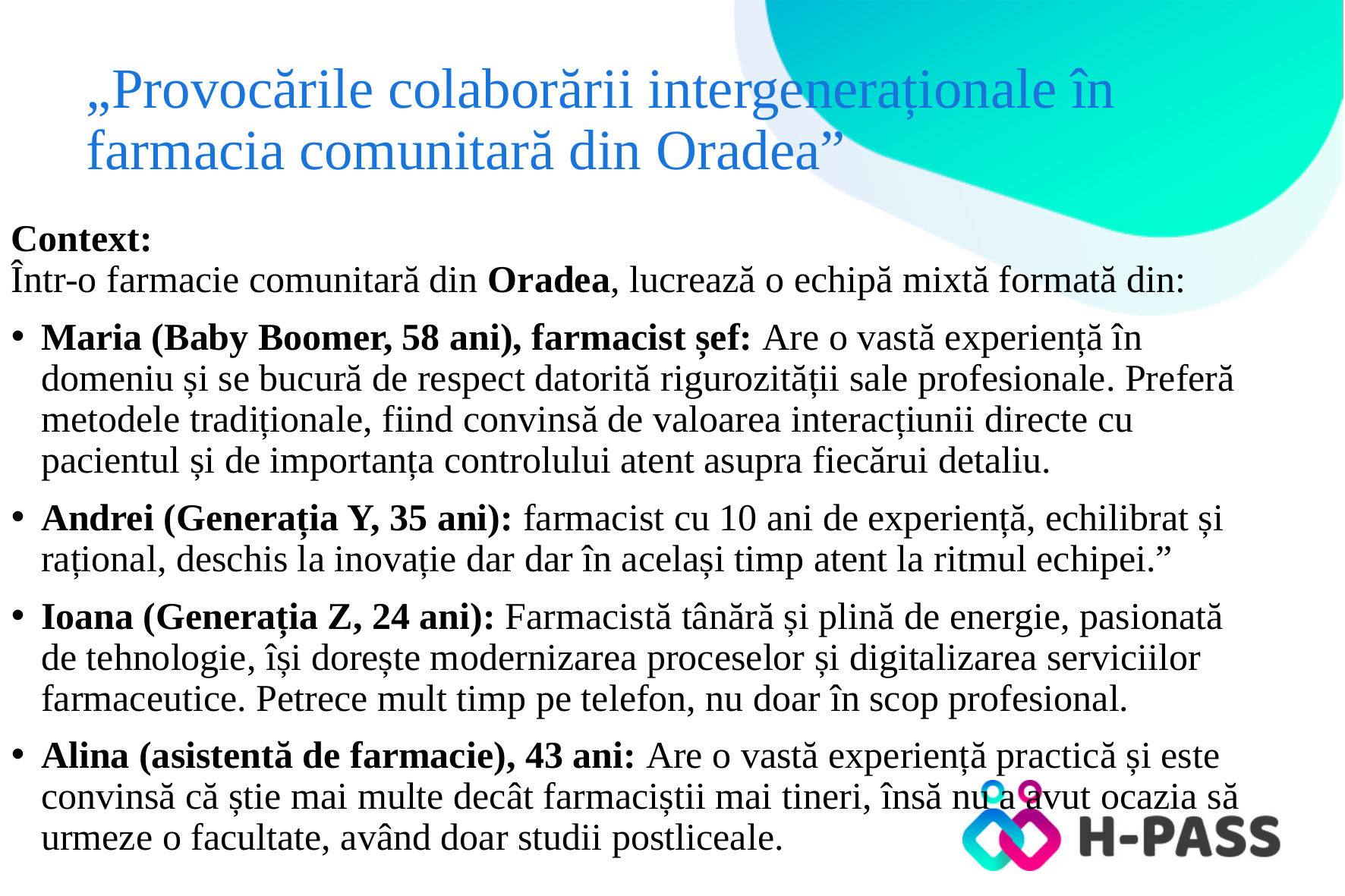

# „Provocările colaborării intergeneraționale în farmacia comunitară din Oradea”
Context:
Într-o farmacie comunitară din Oradea, lucrează o echipă mixtă formată din:
Maria (Baby Boomer, 58 ani), farmacist șef: Are o vastă experiență în domeniu și se bucură de respect datorită rigurozității sale profesionale. Preferă metodele tradiționale, fiind convinsă de valoarea interacțiunii directe cu pacientul și de importanța controlului atent asupra fiecărui detaliu.
Andrei (Generația Y, 35 ani): farmacist cu 10 ani de experiență, echilibrat și rațional, deschis la inovație dar dar în același timp atent la ritmul echipei.”
Ioana (Generația Z, 24 ani): Farmacistă tânără și plină de energie, pasionată de tehnologie, își dorește modernizarea proceselor și digitalizarea serviciilor farmaceutice. Petrece mult timp pe telefon, nu doar în scop profesional.
Alina (asistentă de farmacie), 43 ani: Are o vastă experiență practică și este convinsă că știe mai multe decât farmaciștii mai tineri, însă nu a avut ocazia să urmeze o facultate, având doar studii postliceale.